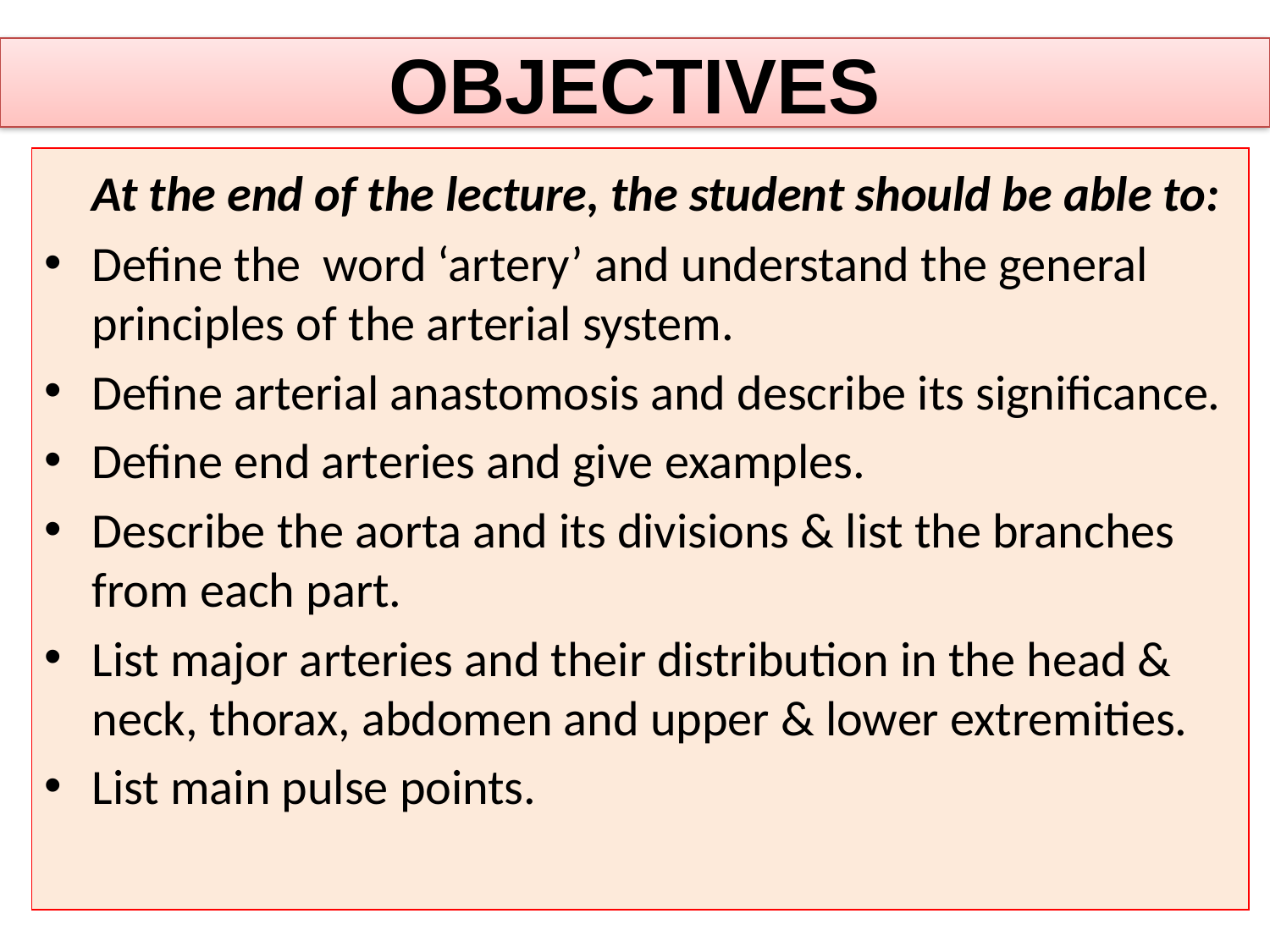

# OBJECTIVES
	At the end of the lecture, the student should be able to:
Define the  word ‘artery’ and understand the general principles of the arterial system.
Define arterial anastomosis and describe its significance.
Define end arteries and give examples.
Describe the aorta and its divisions & list the branches from each part.
List major arteries and their distribution in the head & neck, thorax, abdomen and upper & lower extremities.
List main pulse points.